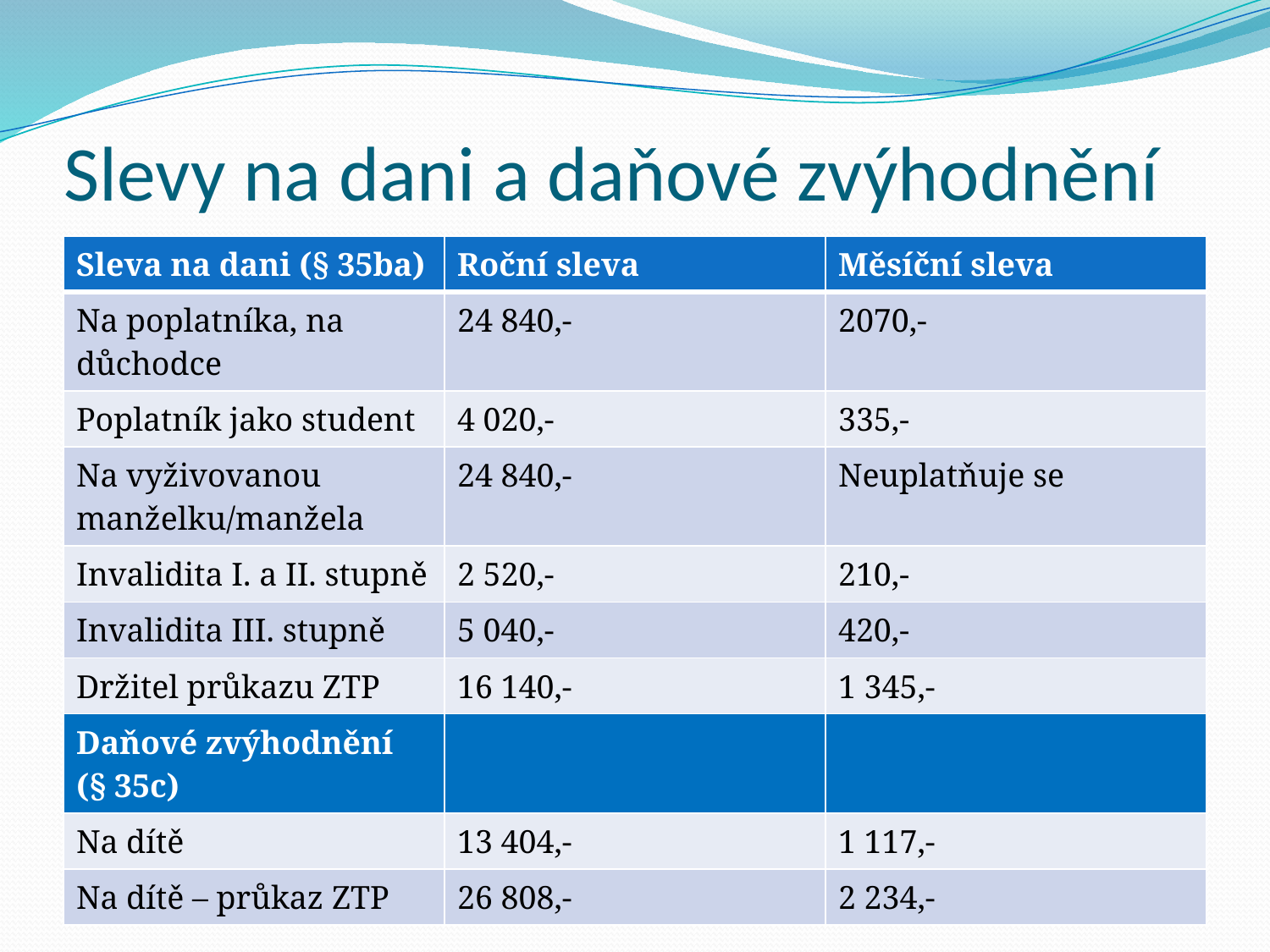

# Slevy na dani a daňové zvýhodnění
| Sleva na dani (§ 35ba) | Roční sleva | Měsíční sleva |
| --- | --- | --- |
| Na poplatníka, na důchodce | 24 840,- | 2070,- |
| Poplatník jako student | 4 020,- | 335,- |
| Na vyživovanou manželku/manžela | 24 840,- | Neuplatňuje se |
| Invalidita I. a II. stupně | 2 520,- | 210,- |
| Invalidita III. stupně | 5 040,- | 420,- |
| Držitel průkazu ZTP | 16 140,- | 1 345,- |
| Daňové zvýhodnění (§ 35c) |  |  |
| Na dítě | 13 404,- | 1 117,- |
| Na dítě – průkaz ZTP | 26 808,- | 2 234,- |